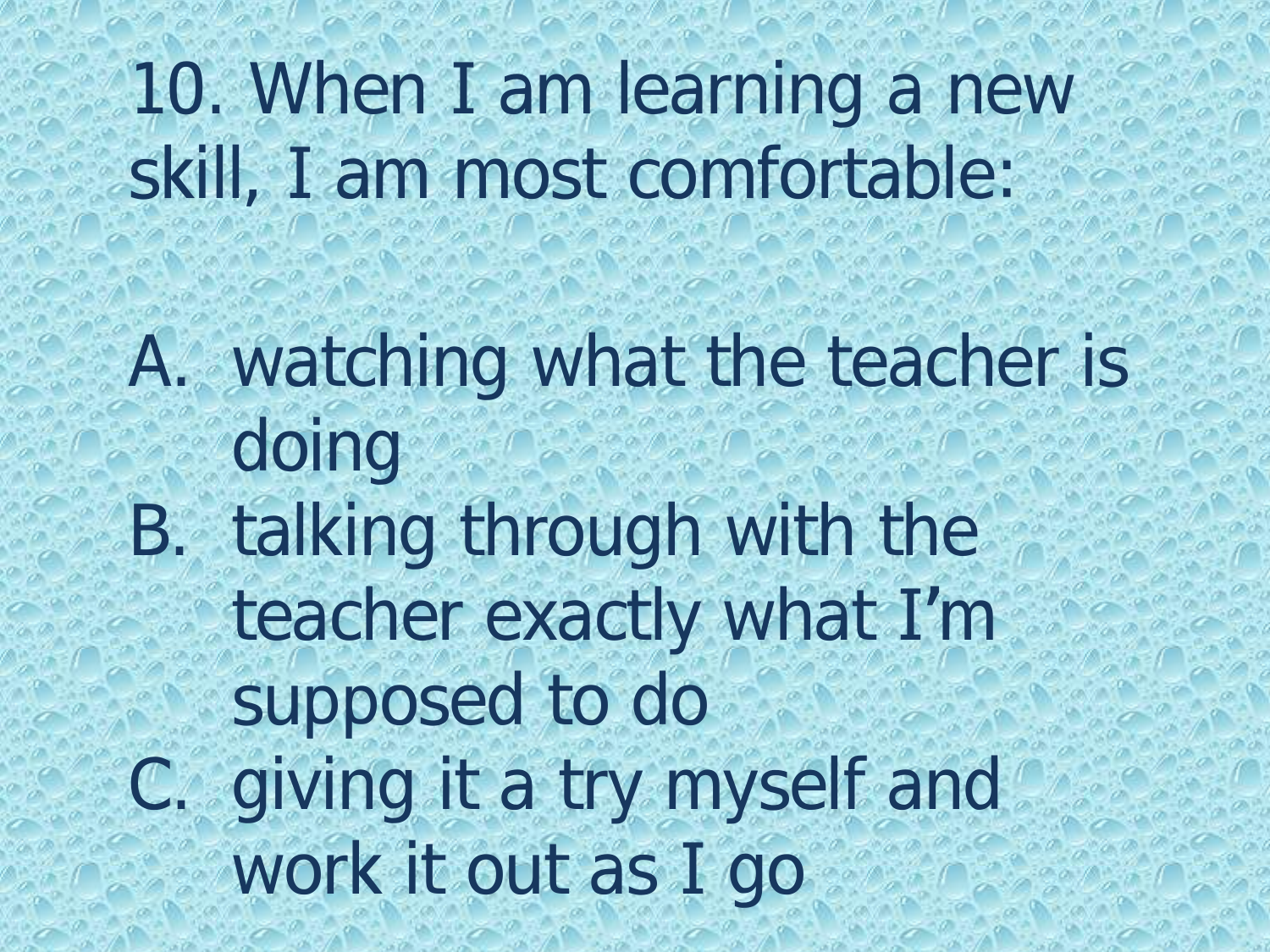

10. When I am learning a new skill, I am most comfortable:

watching what the teacher is doing
talking through with the teacher exactly what I’m supposed to do
giving it a try myself and work it out as I go